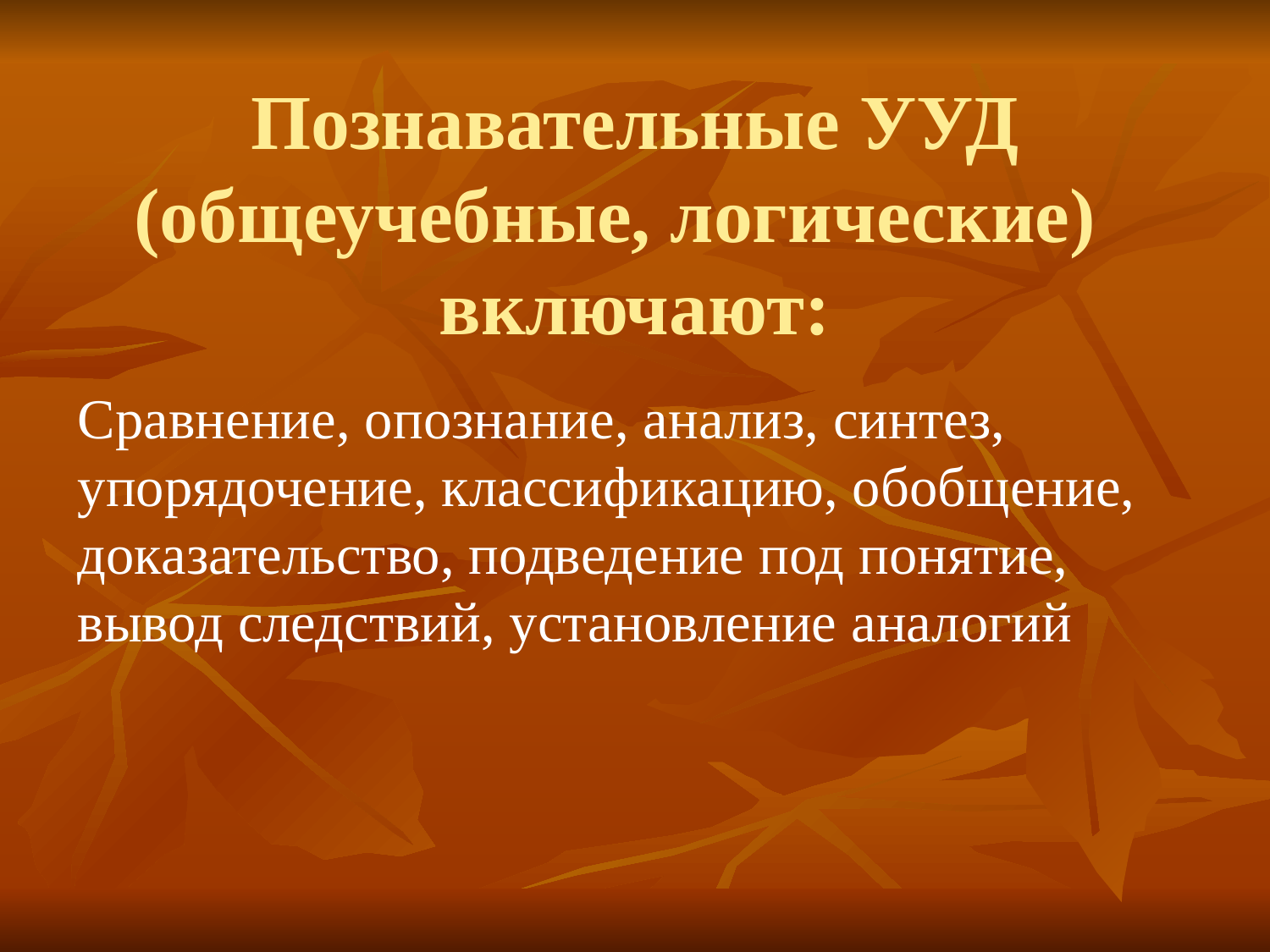

# Познавательные УУД (общеучебные, логические)   включают:
Сравнение, опознание, анализ, синтез, упорядочение, классификацию, обобщение, доказательство, подведение под понятие, вывод следствий, установление аналогий